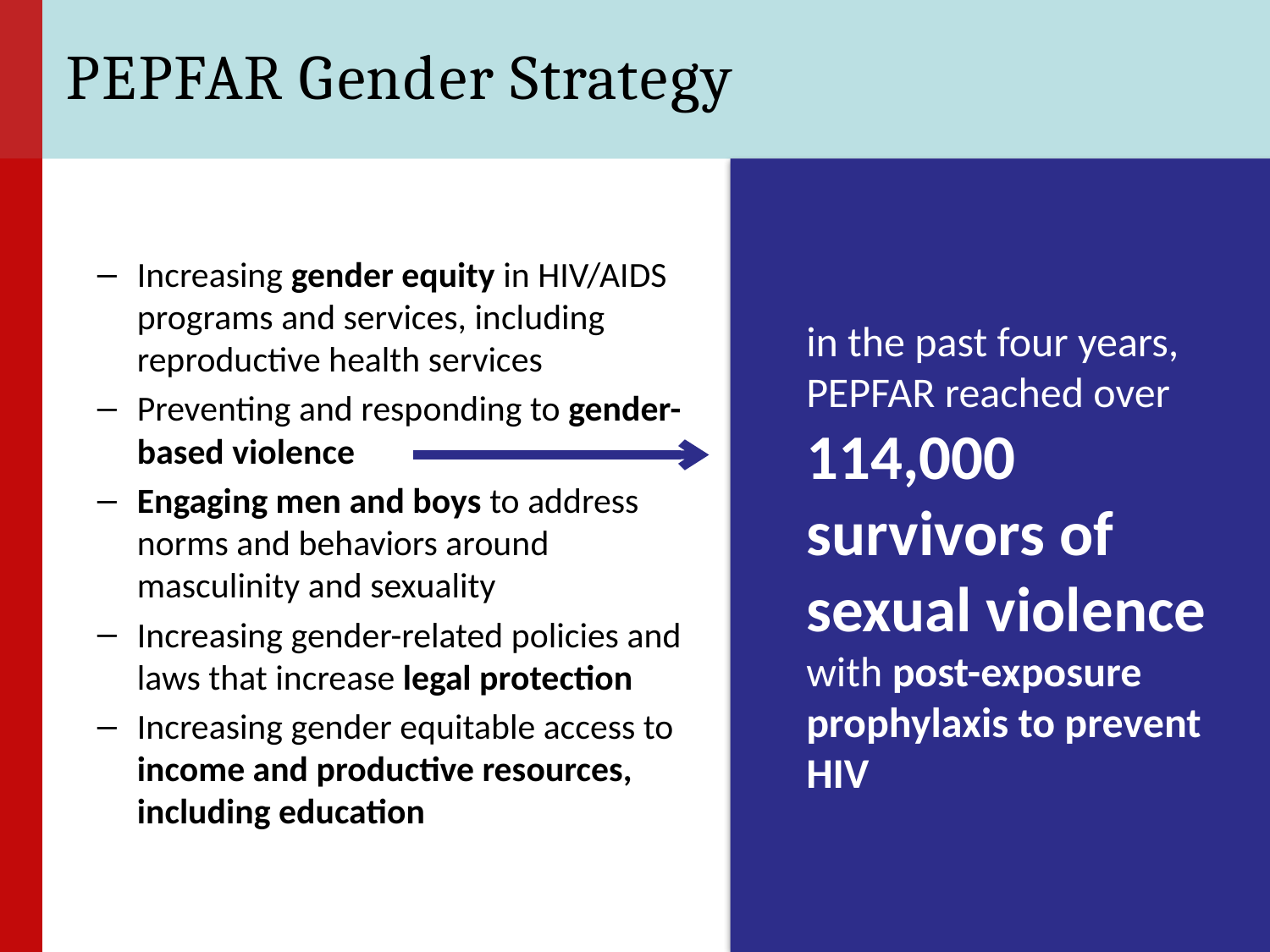

# PEPFAR Gender Strategy
in the past four years, PEPFAR reached over 114,000 survivors of sexual violence  with post-exposure prophylaxis to prevent HIV
Increasing gender equity in HIV/AIDS programs and services, including reproductive health services
Preventing and responding to gender-based violence
Engaging men and boys to address norms and behaviors around masculinity and sexuality
Increasing gender-related policies and laws that increase legal protection
Increasing gender equitable access to income and productive resources, including education